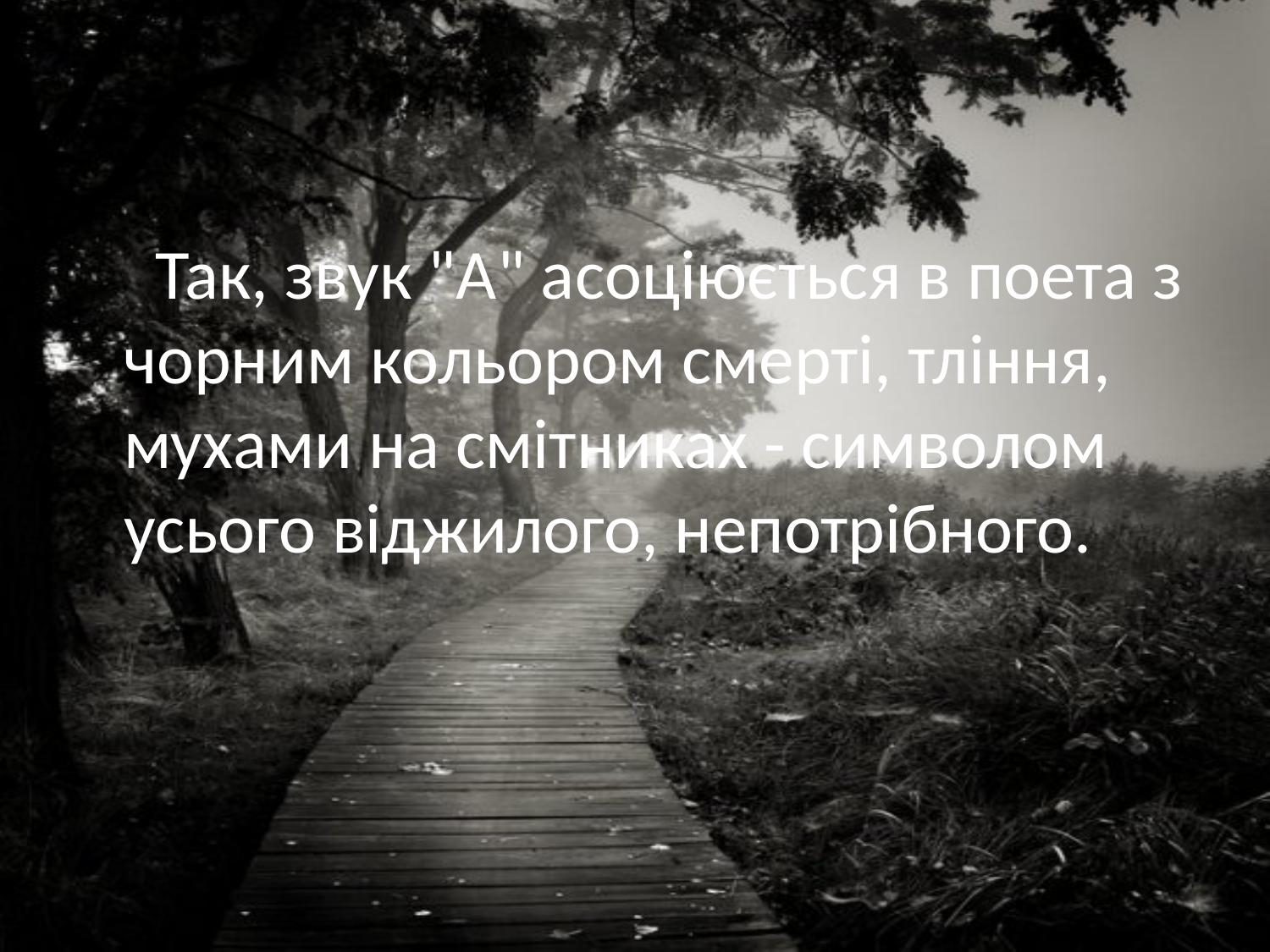

Так, звук "А" асоціюється в поета з чорним кольором смерті, тління, мухами на смітниках - символом усього віджилого, непотрібного.